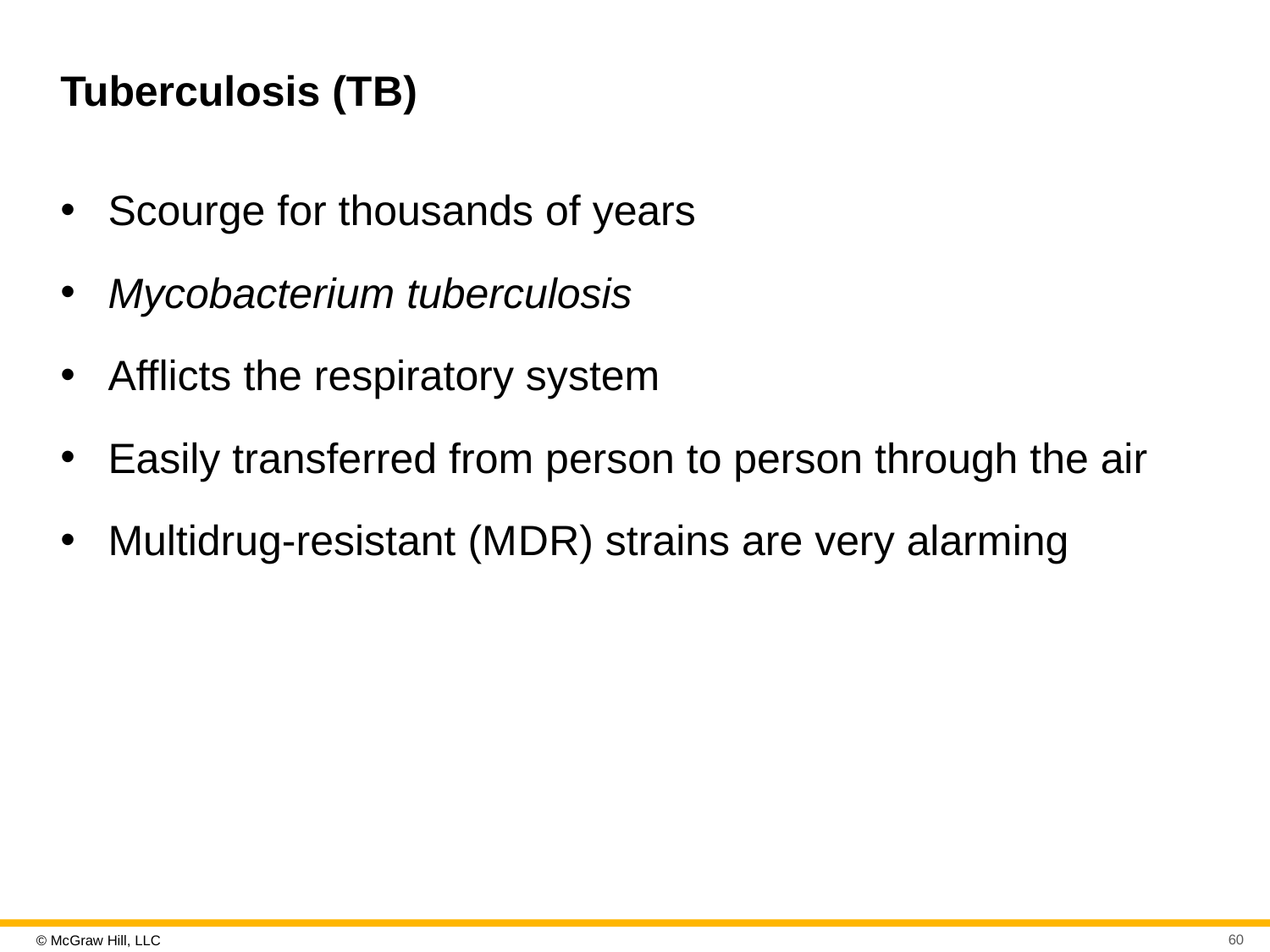

# Tuberculosis (T B)
Scourge for thousands of years
Mycobacterium tuberculosis
Afflicts the respiratory system
Easily transferred from person to person through the air
Multidrug-resistant (M D R) strains are very alarming
60